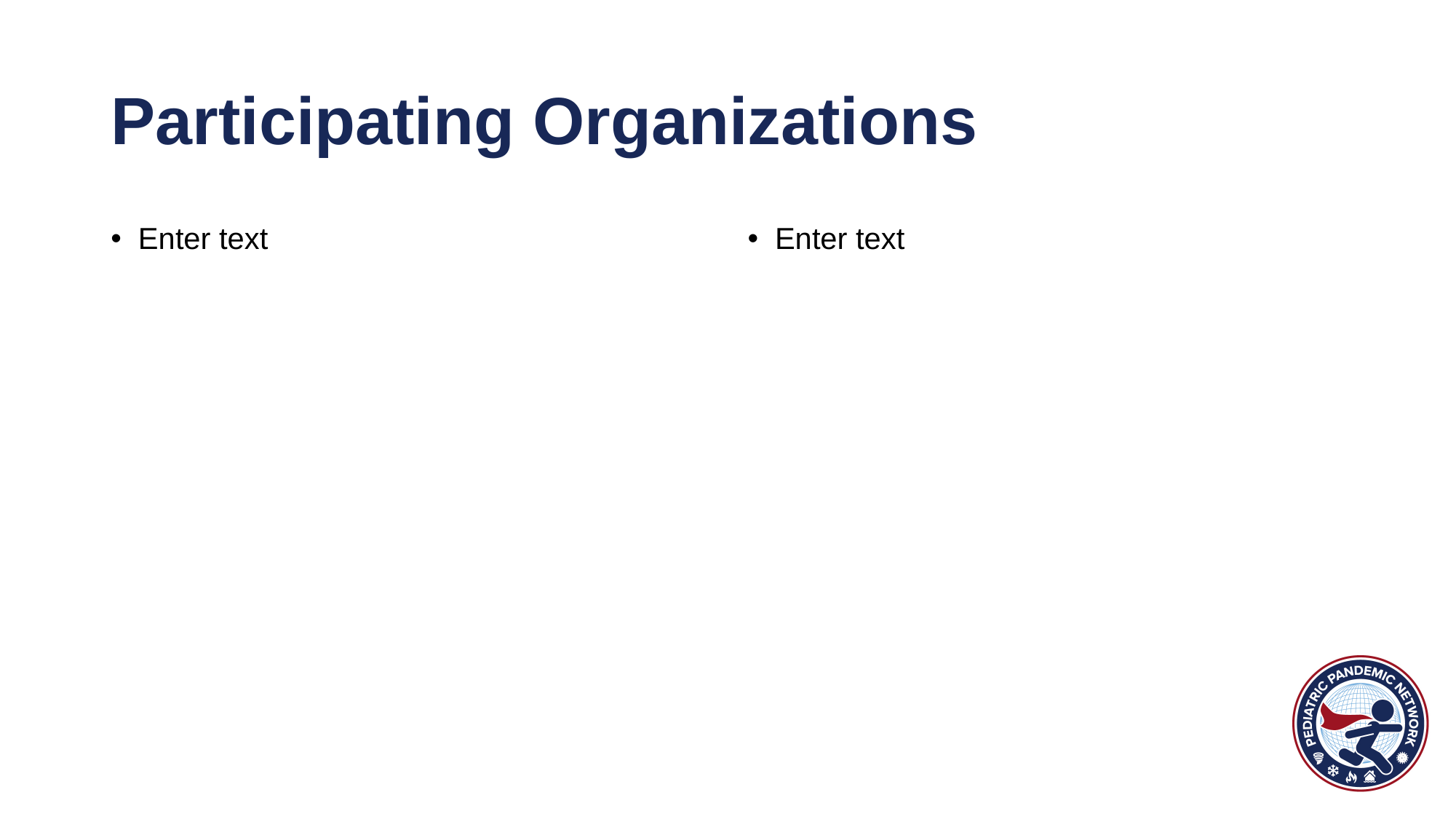

# Participating Organizations
Enter text
Enter text